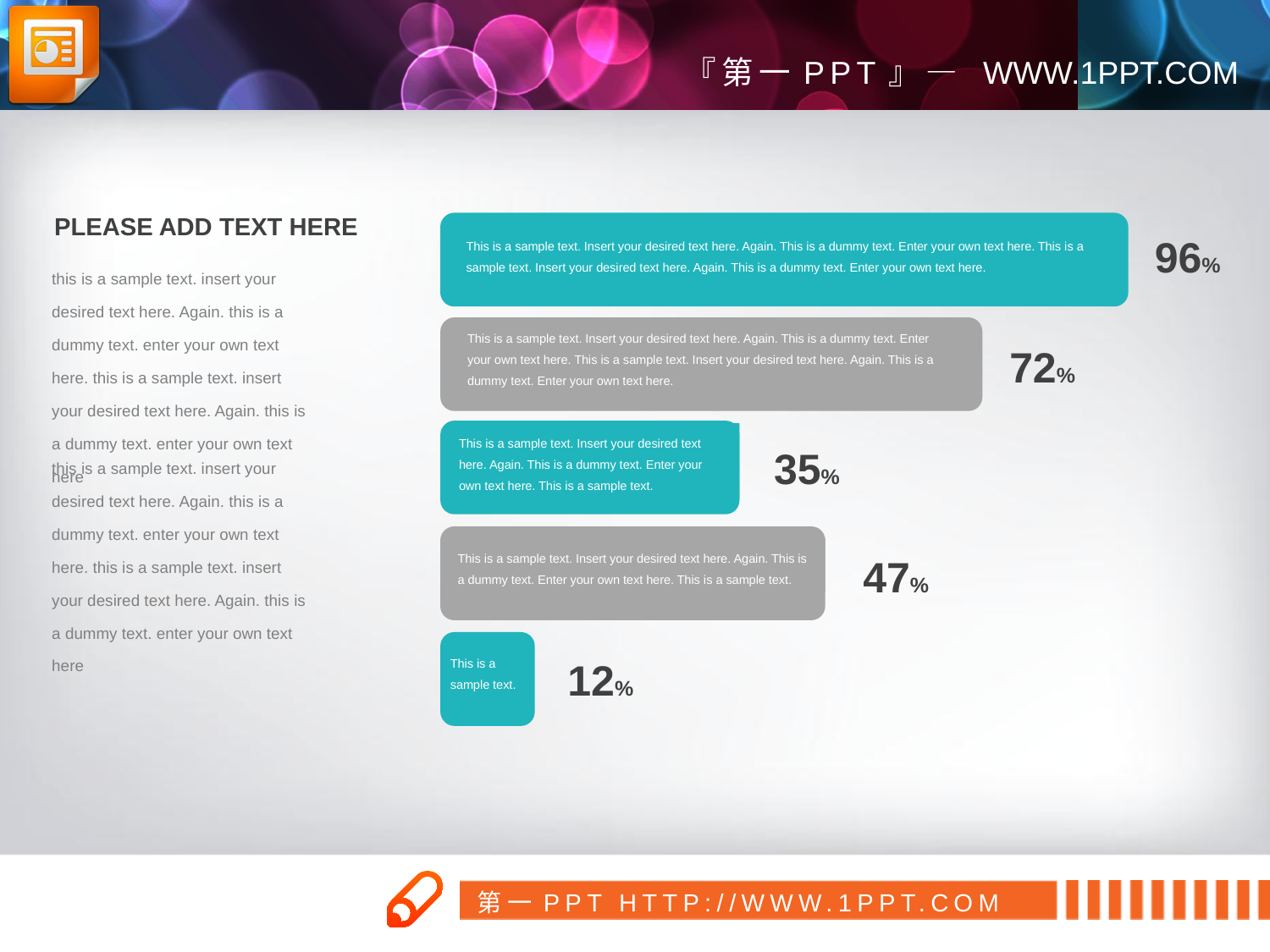

PLEASE ADD TEXT HERE
this is a sample text. insert your desired text here. Again. this is a dummy text. enter your own text here. this is a sample text. insert your desired text here. Again. this is a dummy text. enter your own text here
this is a sample text. insert your desired text here. Again. this is a dummy text. enter your own text here. this is a sample text. insert your desired text here. Again. this is a dummy text. enter your own text here

This is a sample text. Insert your desired text here. Again. This is a dummy text. Enter your own text here. This is a sample text. Insert your desired text here. Again. This is a dummy text. Enter your own text here.
96%

This is a sample text. Insert your desired text here. Again. This is a dummy text. Enter your own text here. This is a sample text. Insert your desired text here. Again. This is a dummy text. Enter your own text here.
72%

This is a sample text. Insert your desired text here. Again. This is a dummy text. Enter your own text here. This is a sample text.
35%

This is a sample text. Insert your desired text here. Again. This is a dummy text. Enter your own text here. This is a sample text.
47%

This is a sample text.
12%